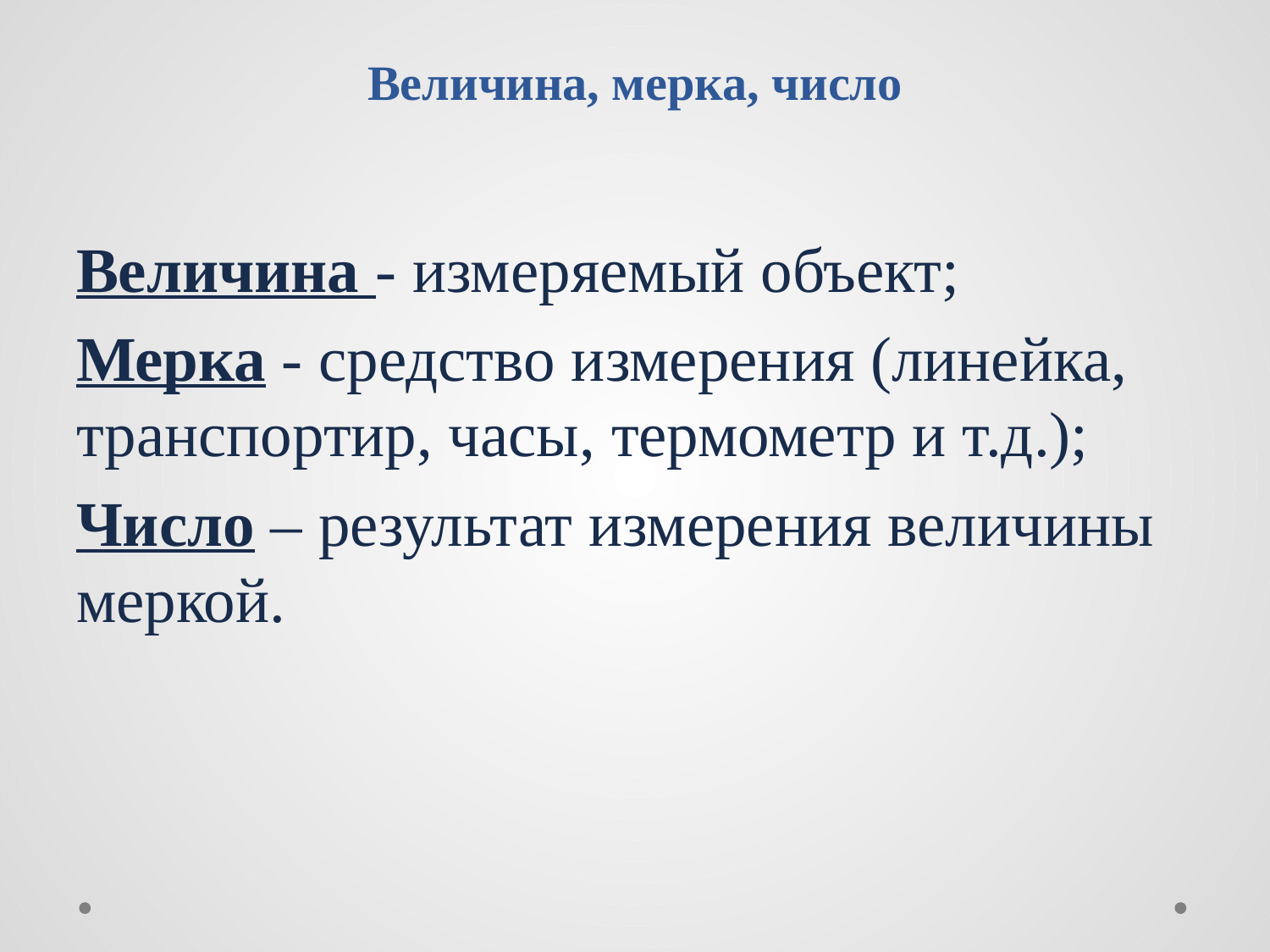

# Величина, мерка, число
Величина - измеряемый объект;
Мерка - средство измерения (линейка, транспортир, часы, термометр и т.д.);
Число – результат измерения величины меркой.